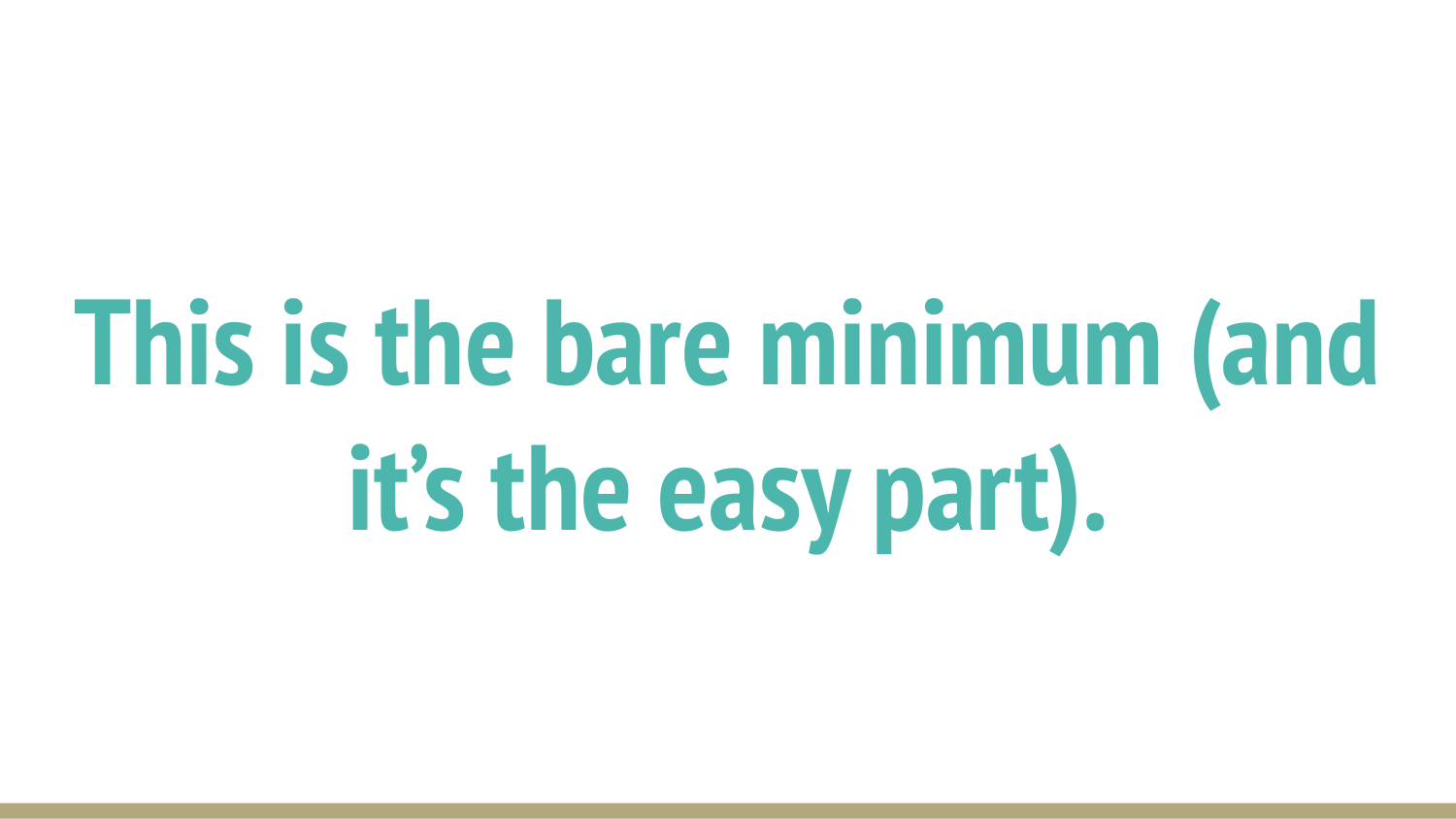

# This is the bare minimum (and it’s the easy part).